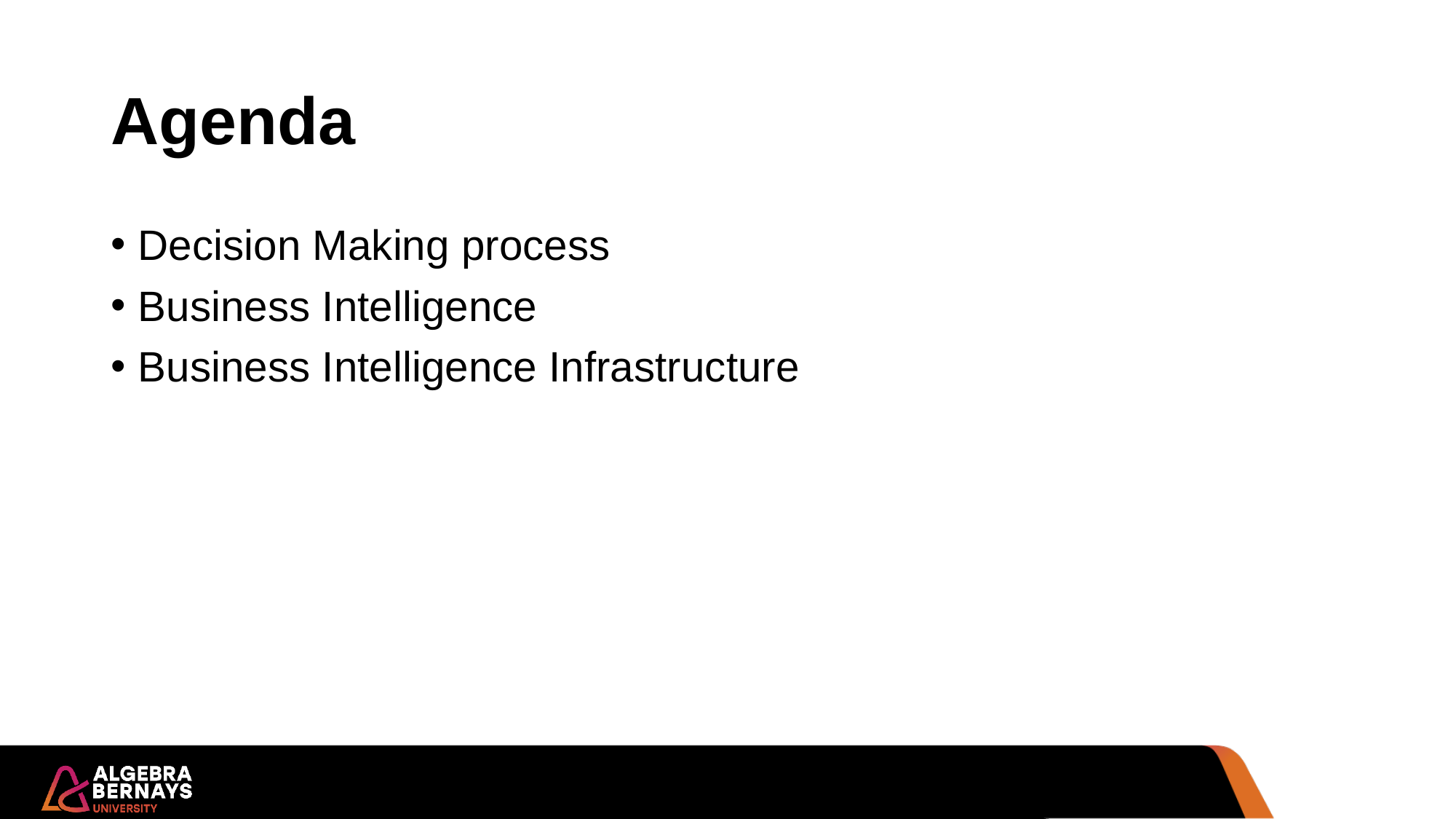

# Agenda
Decision Making process
Business Intelligence
Business Intelligence Infrastructure